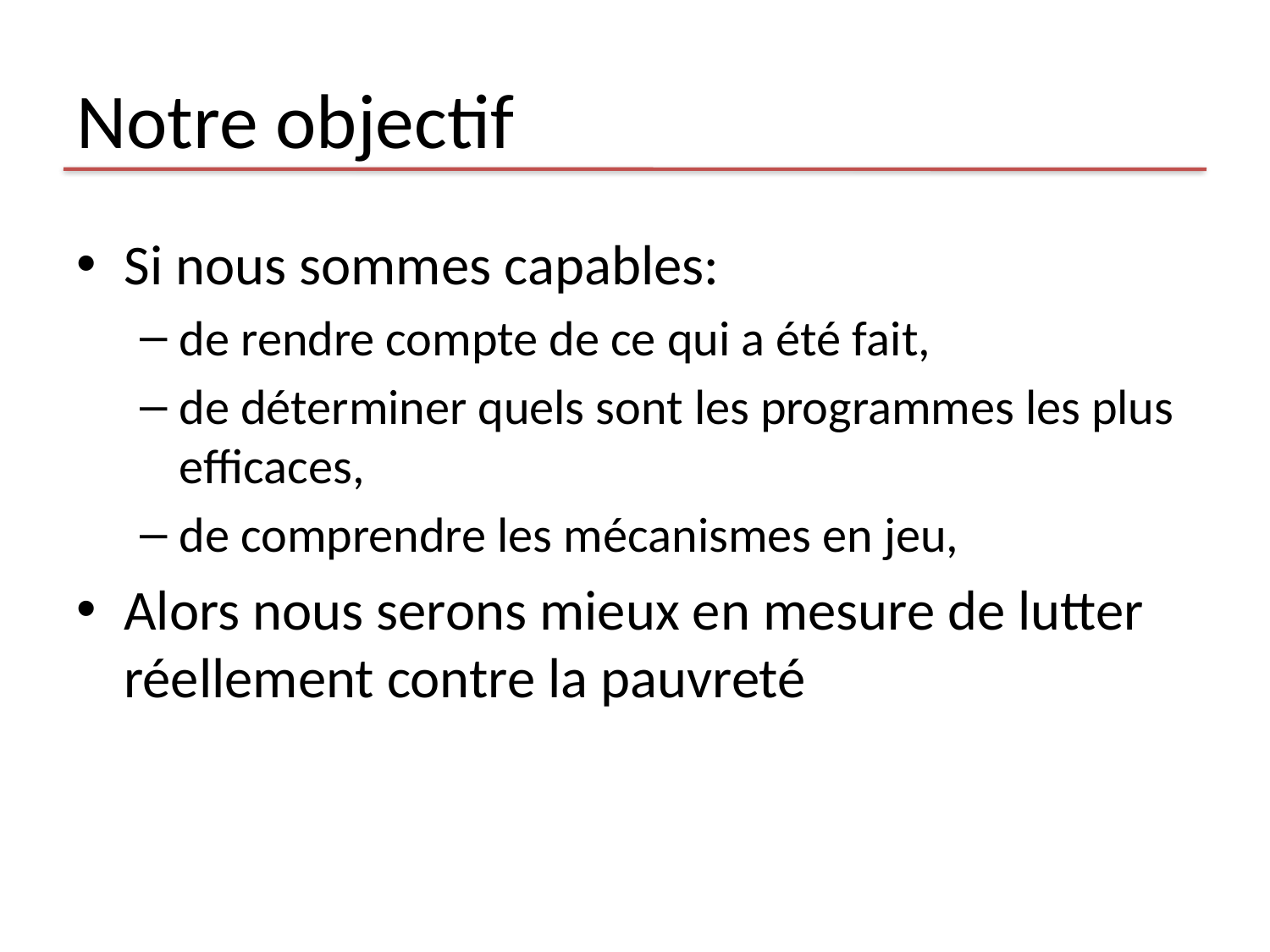

# Notre objectif
Si nous sommes capables:
de rendre compte de ce qui a été fait,
de déterminer quels sont les programmes les plus efficaces,
de comprendre les mécanismes en jeu,
Alors nous serons mieux en mesure de lutter réellement contre la pauvreté